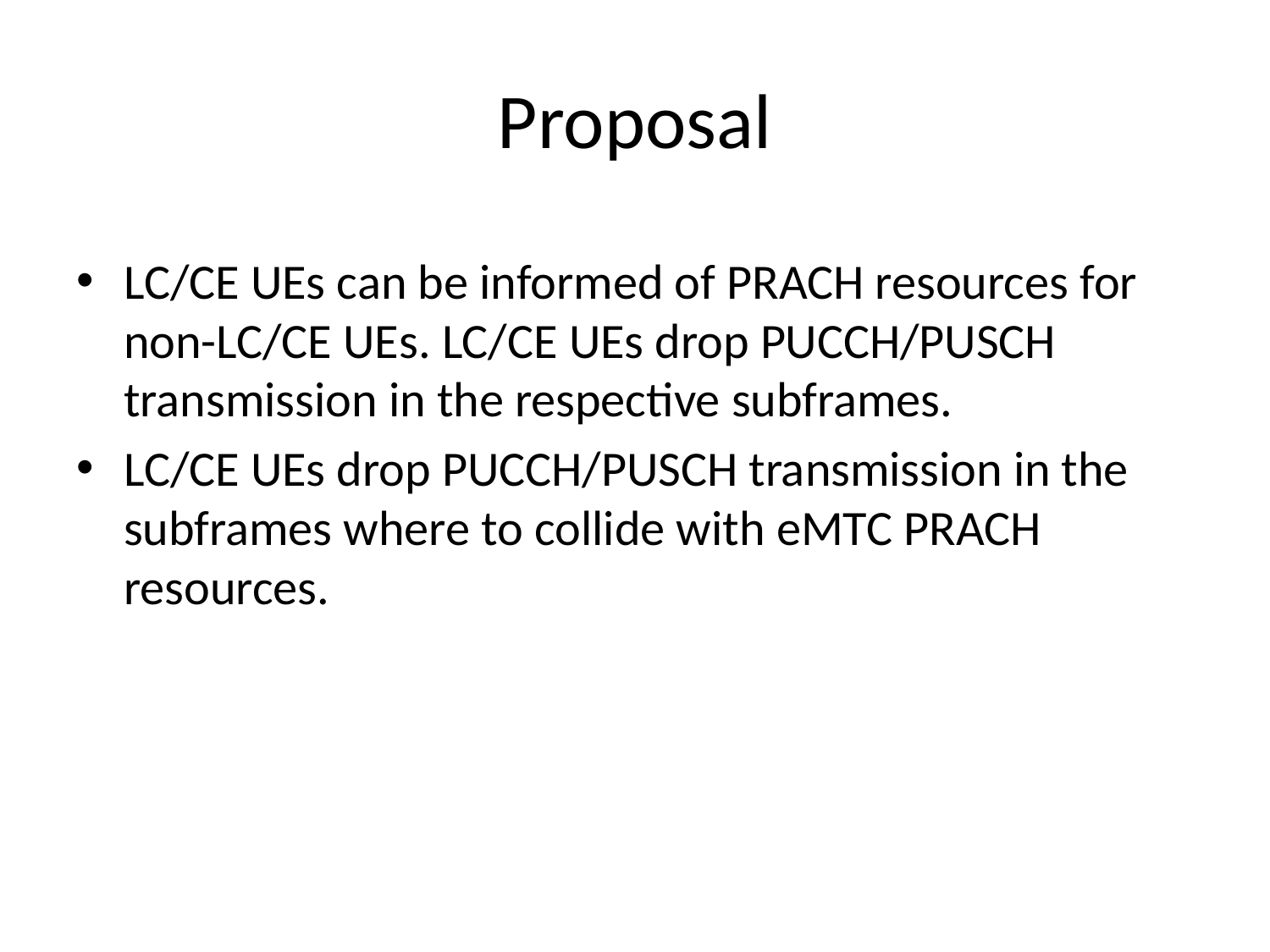

# Proposal
LC/CE UEs can be informed of PRACH resources for non-LC/CE UEs. LC/CE UEs drop PUCCH/PUSCH transmission in the respective subframes.
LC/CE UEs drop PUCCH/PUSCH transmission in the subframes where to collide with eMTC PRACH resources.